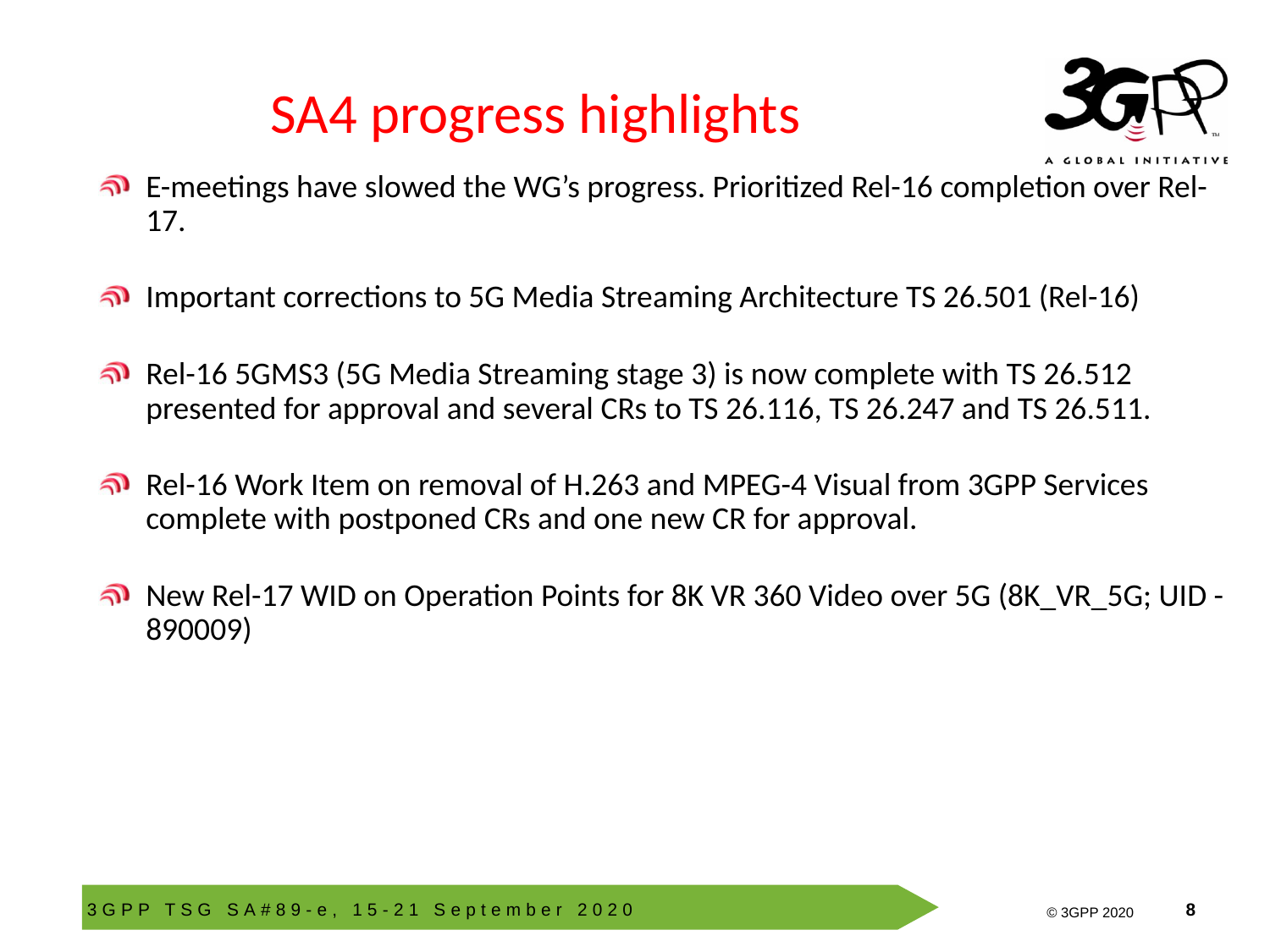

# SA4 progress highlights
E-meetings have slowed the WG’s progress. Prioritized Rel-16 completion over Rel-17.
Important corrections to 5G Media Streaming Architecture TS 26.501 (Rel-16)
Rel-16 5GMS3 (5G Media Streaming stage 3) is now complete with TS 26.512 presented for approval and several CRs to TS 26.116, TS 26.247 and TS 26.511.
Rel-16 Work Item on removal of H.263 and MPEG-4 Visual from 3GPP Services complete with postponed CRs and one new CR for approval.
New Rel-17 WID on Operation Points for 8K VR 360 Video over 5G (8K_VR_5G; UID - 890009)